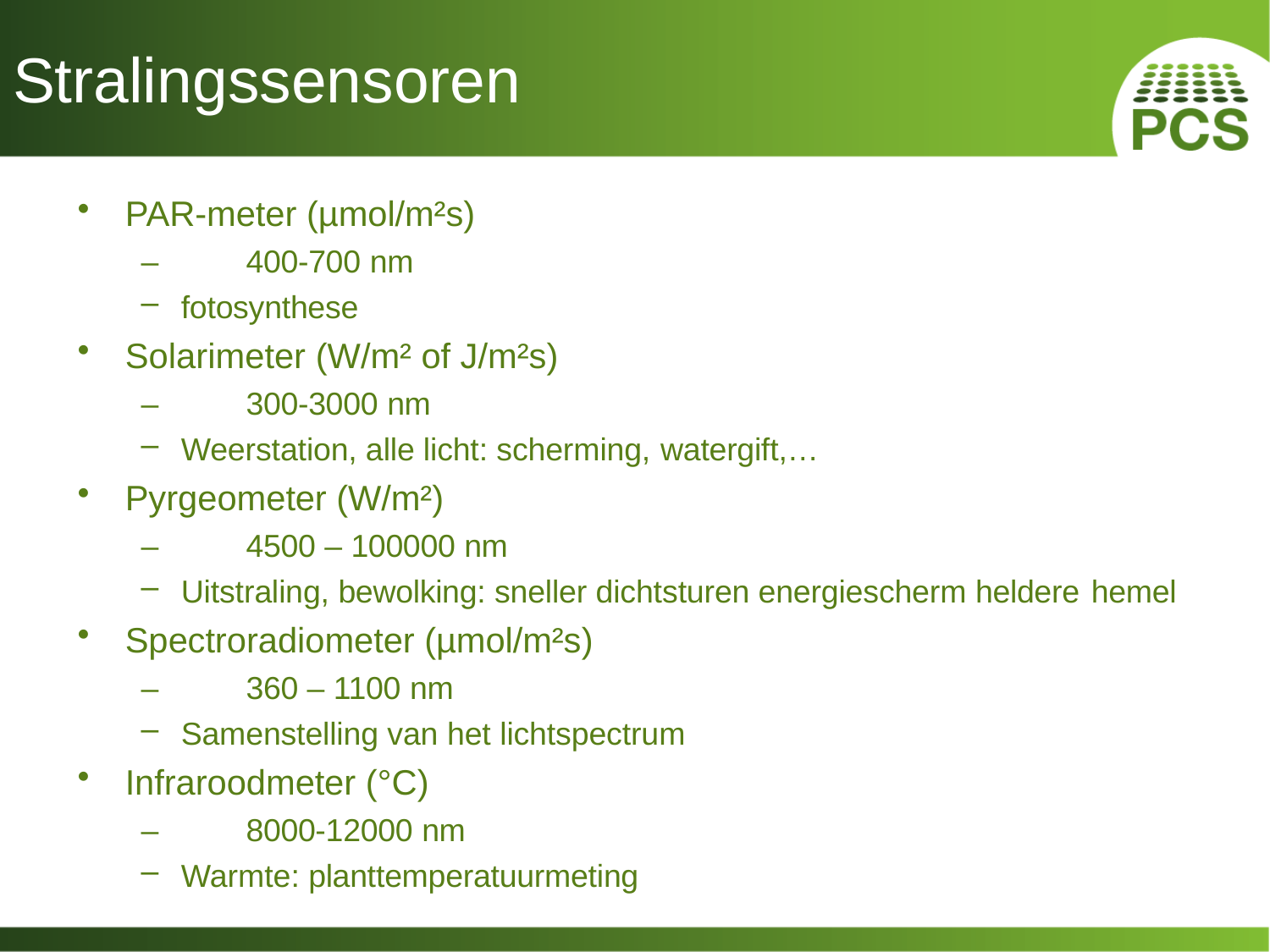

# Stralingssensoren
PAR-meter (µmol/m²s)
–	400-700 nm
fotosynthese
Solarimeter (W/m² of J/m²s)
–	300-3000 nm
Weerstation, alle licht: scherming, watergift,…
Pyrgeometer (W/m²)
–	4500 – 100000 nm
Uitstraling, bewolking: sneller dichtsturen energiescherm heldere hemel
Spectroradiometer (µmol/m²s)
–	360 – 1100 nm
Samenstelling van het lichtspectrum
Infraroodmeter (°C)
–	8000-12000 nm
Warmte: planttemperatuurmeting